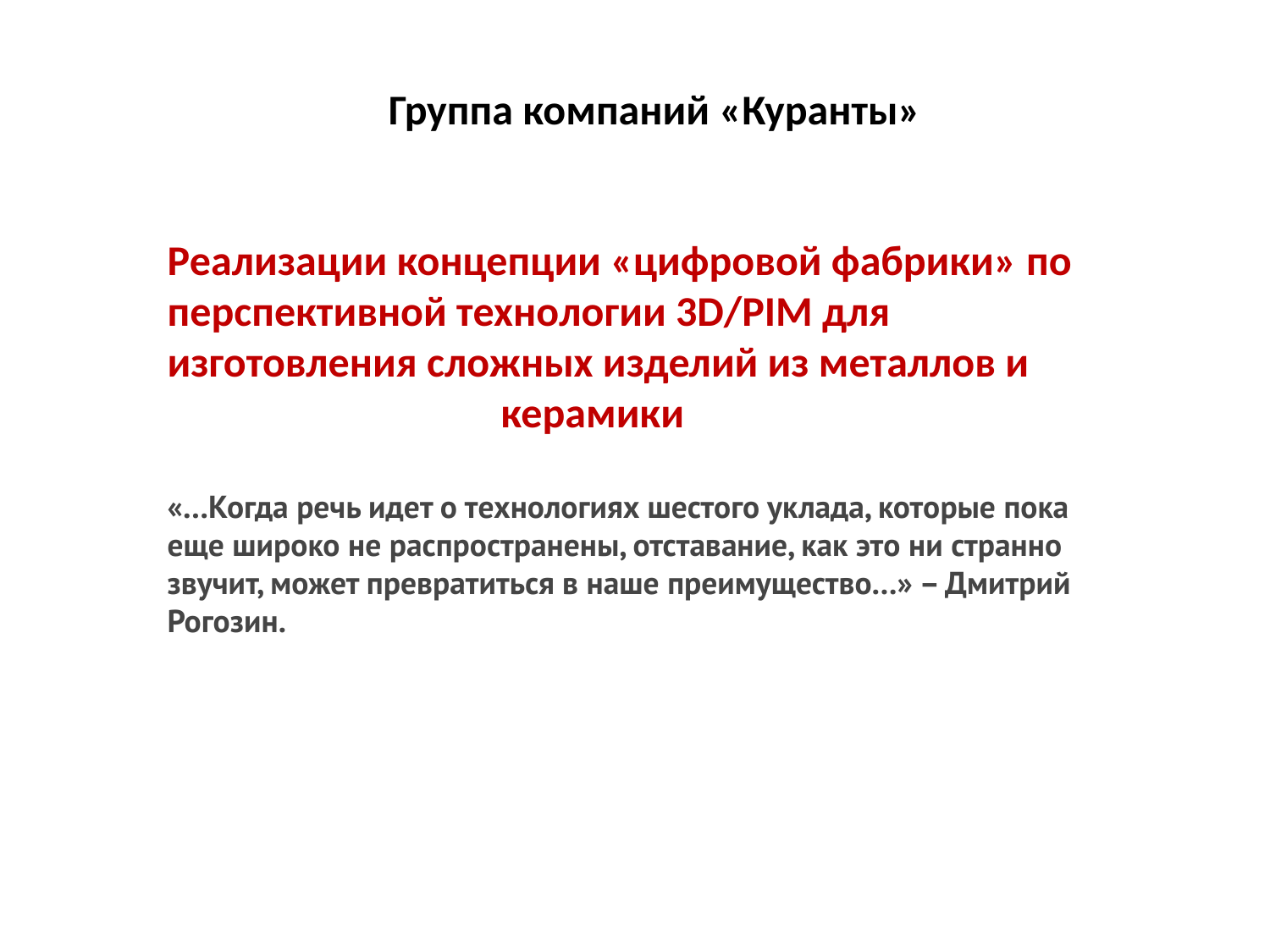

Группа компаний «Куранты»

Реализации концепции «цифровой фабрики» по перспективной технологии 3D/PIM для изготовления сложных изделий из металлов и
                                   керамики

«…Когда речь идет о технологиях шестого уклада, которые пока еще широко не распространены, отставание, как это ни странно звучит, может превратиться в наше преимущество…» – Дмитрий Рогозин.